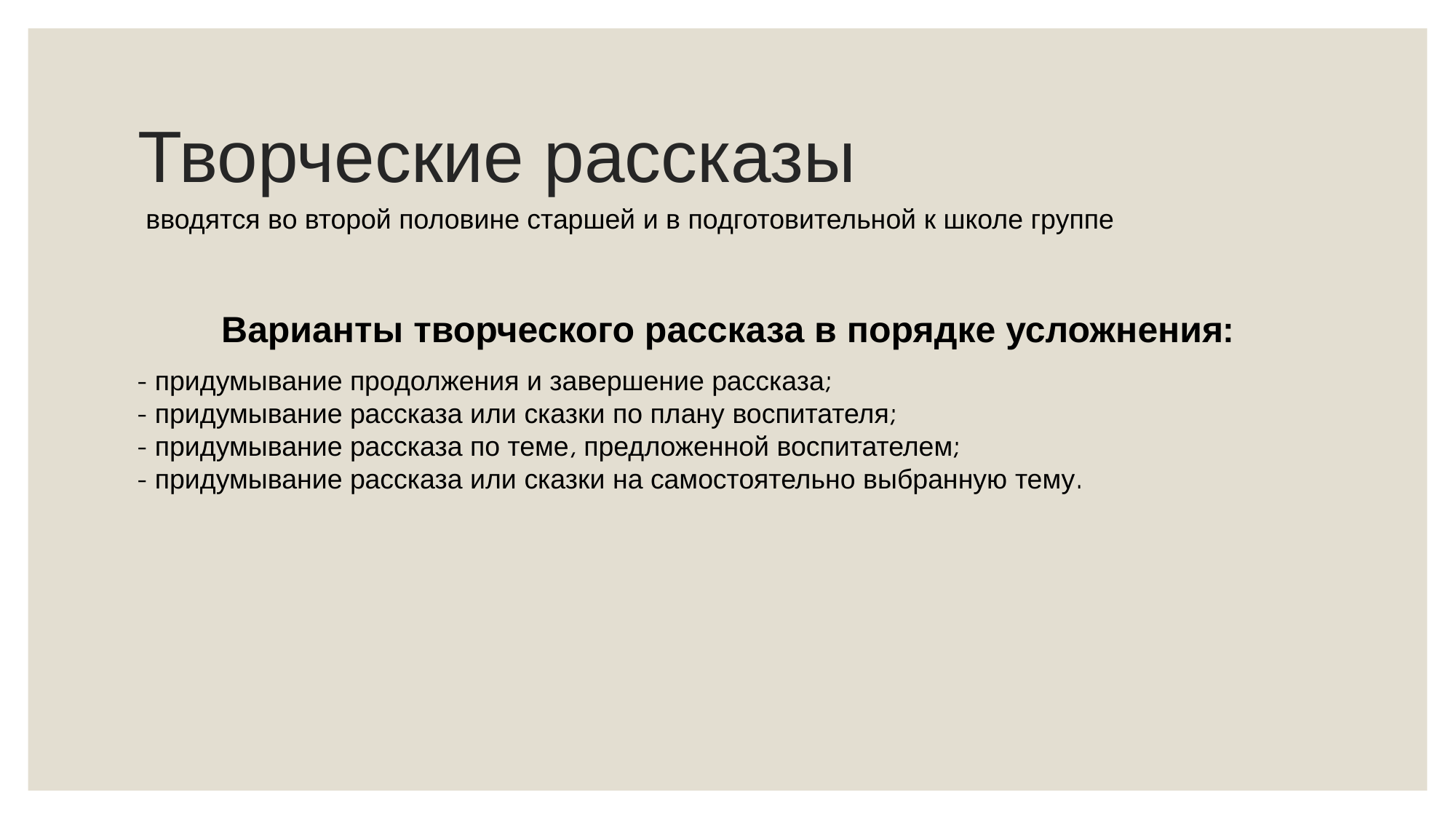

# Творческие рассказы
 вводятся во второй половине старшей и в подготовительной к школе группе

Варианты творческого рассказа в порядке усложнения:
- придумывание продолжения и завершение рассказа;
- придумывание рассказа или сказки по плану воспитателя;
- придумывание рассказа по теме, предложенной воспитателем;
- придумывание рассказа или сказки на самостоятельно выбранную тему.